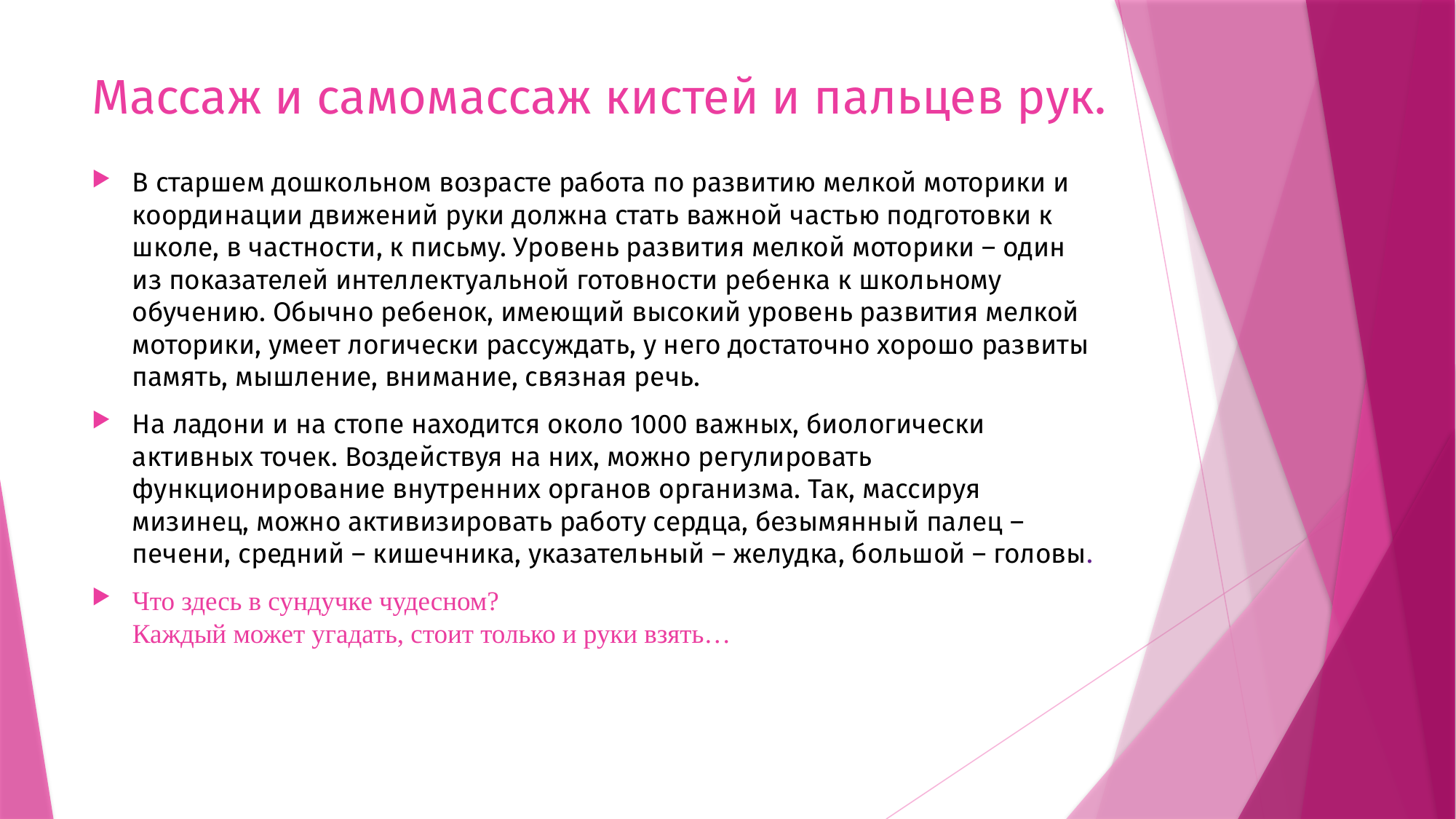

# Массаж и самомассаж кистей и пальцев рук.
В старшем дошкольном возрасте работа по развитию мелкой моторики и координации движений руки должна стать важной частью подготовки к школе, в частности, к письму. Уровень развития мелкой моторики – один из показателей интеллектуальной готовности ребенка к школьному обучению. Обычно ребенок, имеющий высокий уровень развития мелкой моторики, умеет логически рассуждать, у него достаточно хорошо развиты память, мышление, внимание, связная речь.
На ладони и на стопе находится около 1000 важных, биологически активных точек. Воздействуя на них, можно регулировать функционирование внутренних органов организма. Так, массируя мизинец, можно активизировать работу сердца, безымянный палец – печени, средний – кишечника, указательный – желудка, большой – головы.
Что здесь в сундучке чудесном?
Каждый может угадать, стоит только и руки взять…